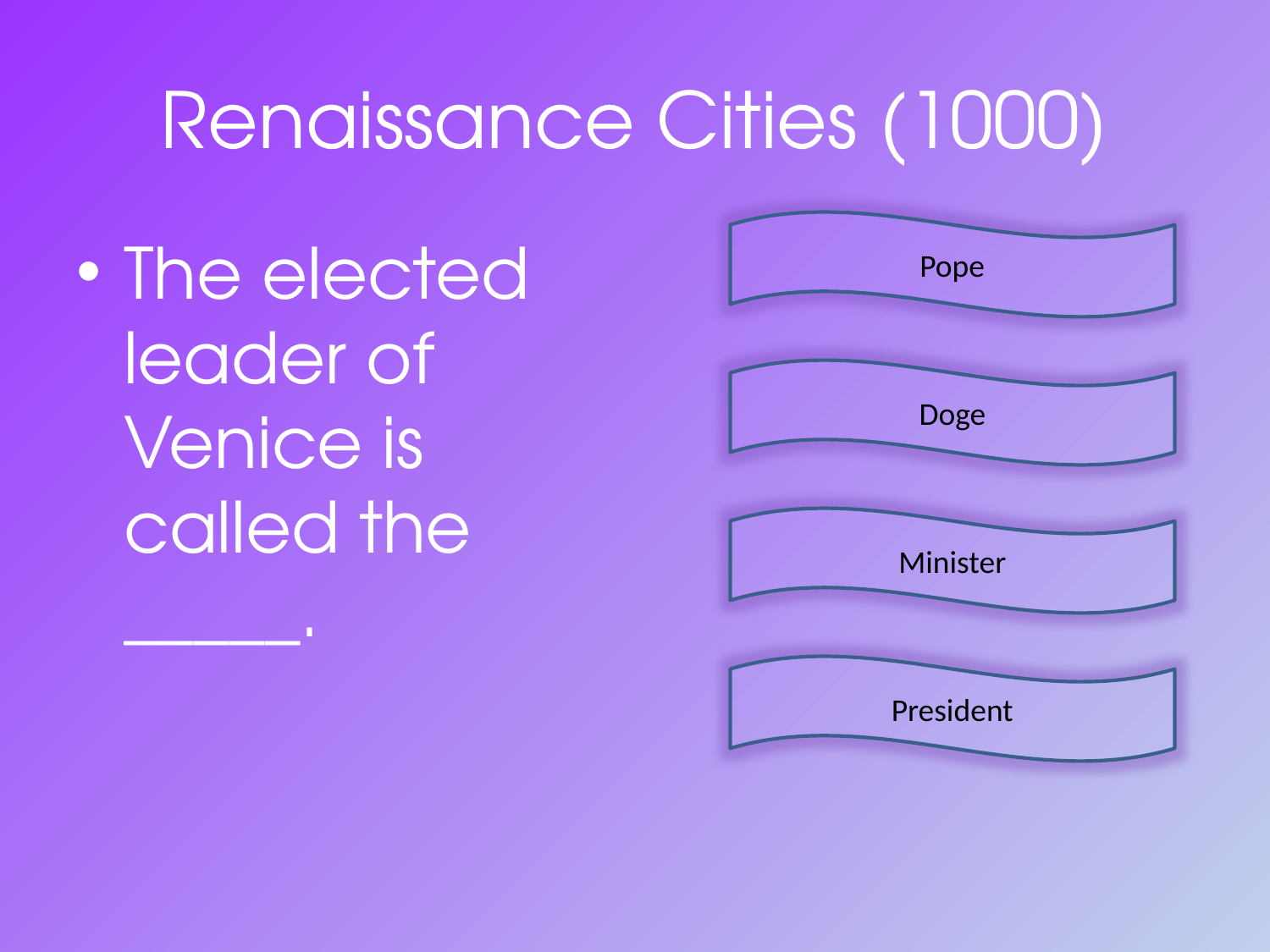

# Renaissance Cities (1000)
Pope
The elected leader of Venice is called the _____.
Doge
Minister
President